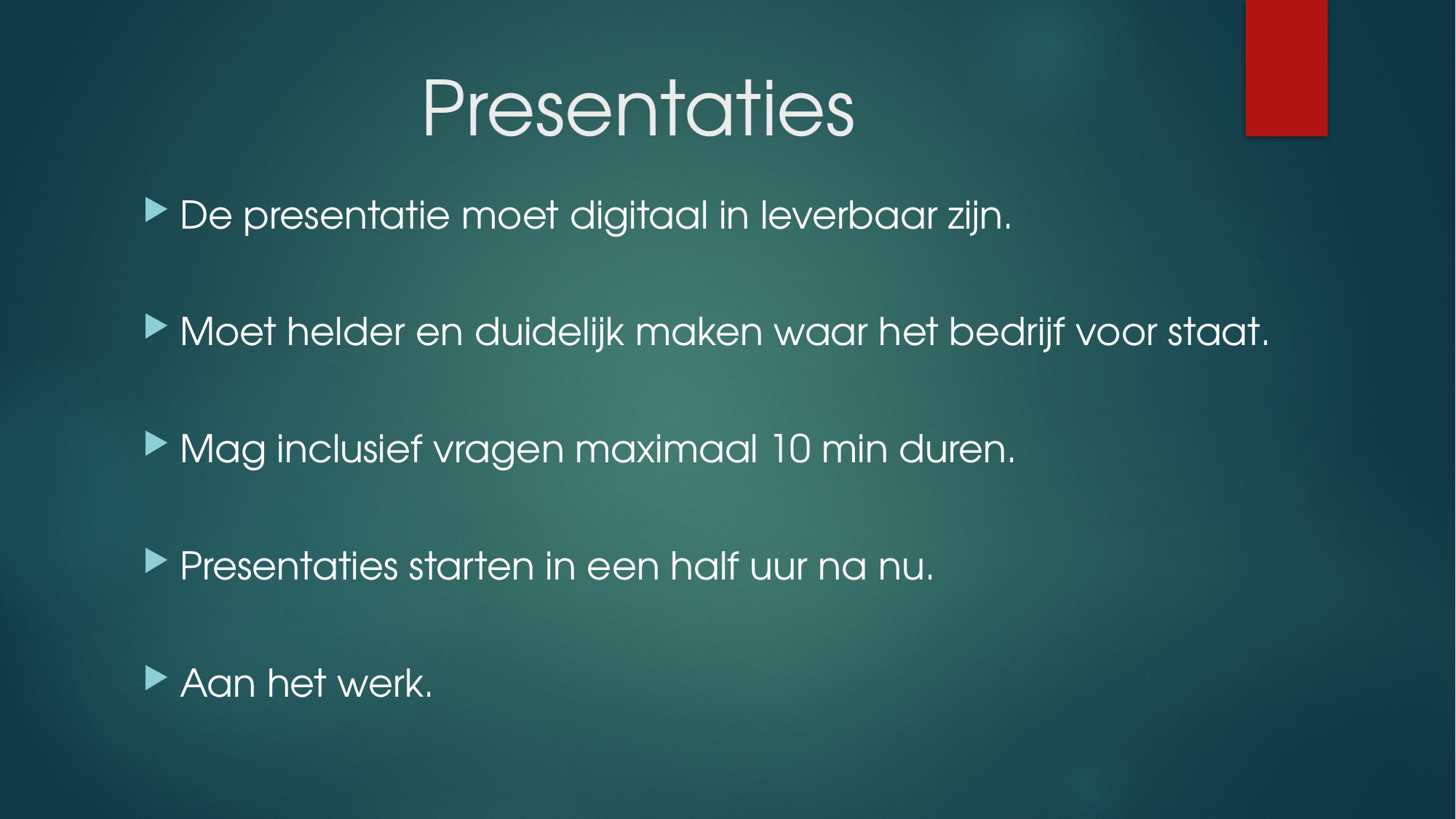

# Presentaties
De presentatie moet digitaal in leverbaar zijn.

Moet helder en duidelijk maken waar het bedrijf voor staat.

Mag inclusief vragen maximaal 10 min duren.

Presentaties starten in een half uur na nu.

Aan het werk.